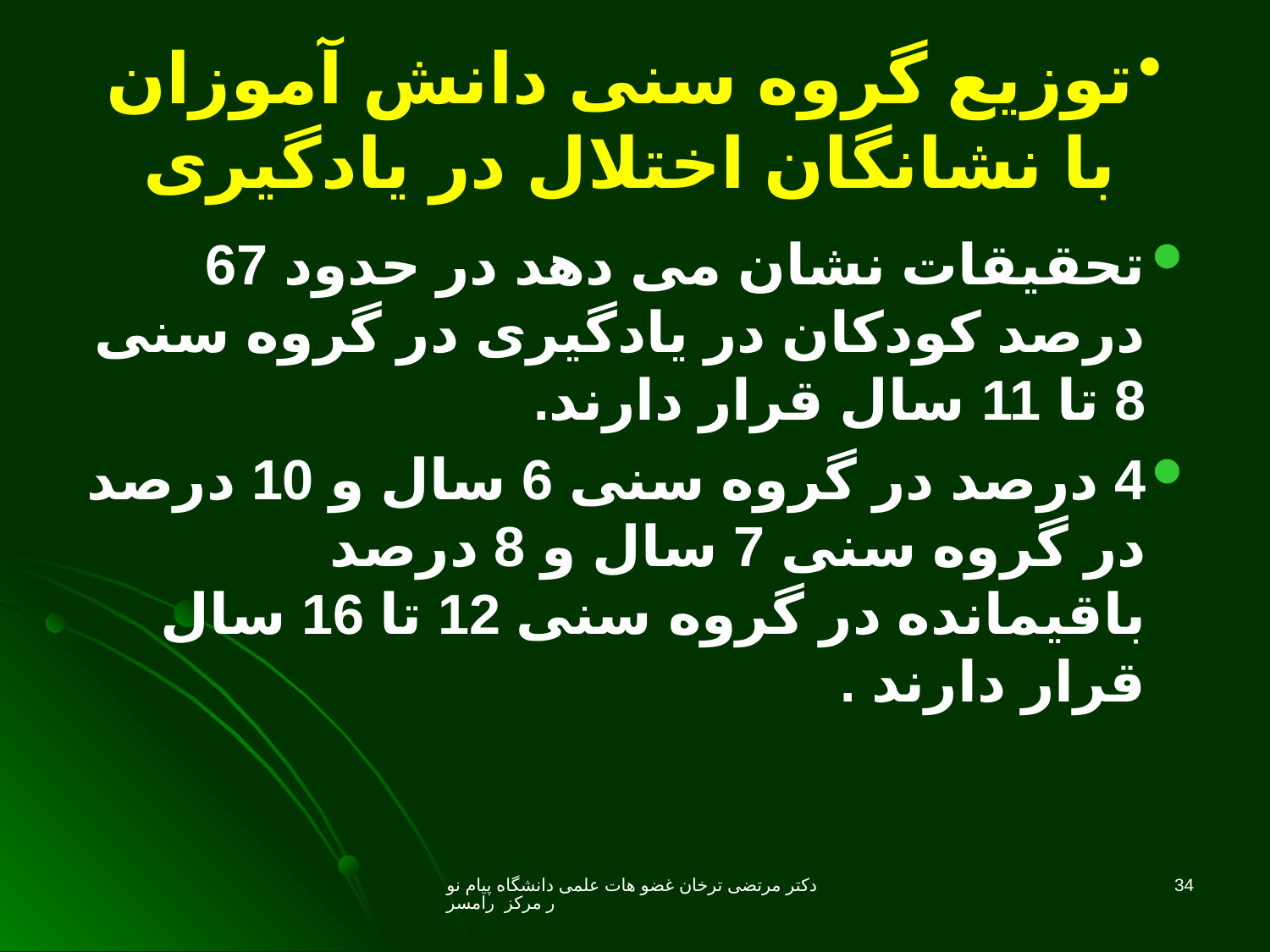

# توزیع گروه سنی دانش آموزان با نشانگان اختلال در یادگیری
تحقیقات نشان می دهد در حدود 67 درصد کودکان در یادگیری در گروه سنی 8 تا 11 سال قرار دارند.
4 درصد در گروه سنی 6 سال و 10 درصد در گروه سنی 7 سال و 8 درصد باقیمانده در گروه سنی 12 تا 16 سال قرار دارند .
دکتر مرتضی ترخان غضو هات علمی دانشگاه پیام نور مرکز رامسر
34